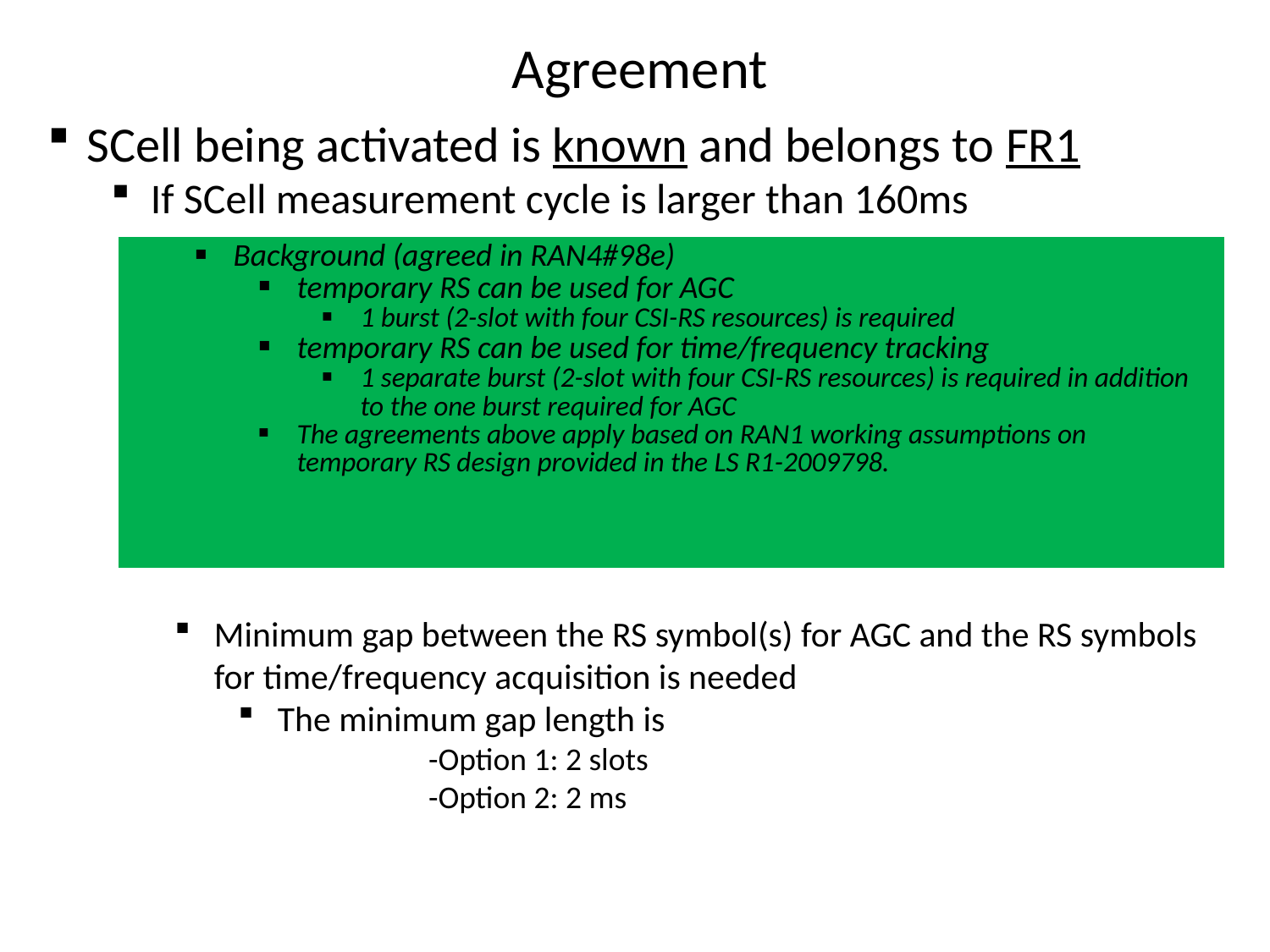

# Agreement
SCell being activated is known and belongs to FR1
If SCell measurement cycle is larger than 160ms

Minimum gap between the RS symbol(s) for AGC and the RS symbols for time/frequency acquisition is needed
The minimum gap length is
-Option 1: 2 slots
-Option 2: 2 ms
| Background (agreed in RAN4#98e) temporary RS can be used for AGC 1 burst (2-slot with four CSI-RS resources) is required temporary RS can be used for time/frequency tracking 1 separate burst (2-slot with four CSI-RS resources) is required in addition to the one burst required for AGC The agreements above apply based on RAN1 working assumptions on temporary RS design provided in the LS R1-2009798. |
| --- |